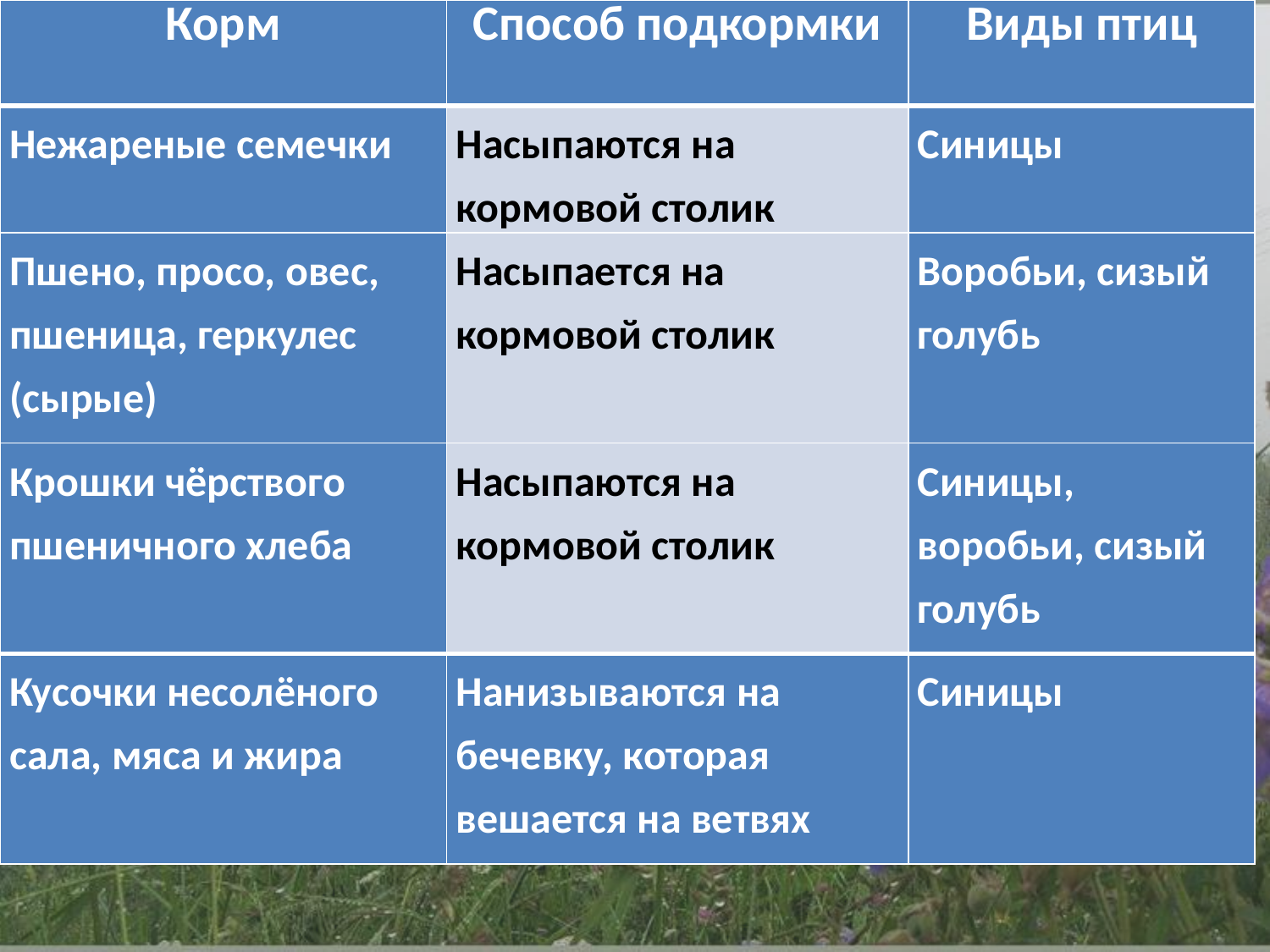

| Корм | Способ подкормки | Виды птиц |
| --- | --- | --- |
| Нежареные семечки | Насыпаются на кормовой столик | Синицы |
| Пшено, просо, овес, пшеница, геркулес (сырые) | Насыпается на кормовой столик | Воробьи, сизый голубь |
| Крошки чёрствого пшеничного хлеба | Насыпаются на кормовой столик | Синицы, воробьи, сизый голубь |
| Кусочки несолёного сала, мяса и жира | Нанизываются на бечевку, которая вешается на ветвях | Синицы |